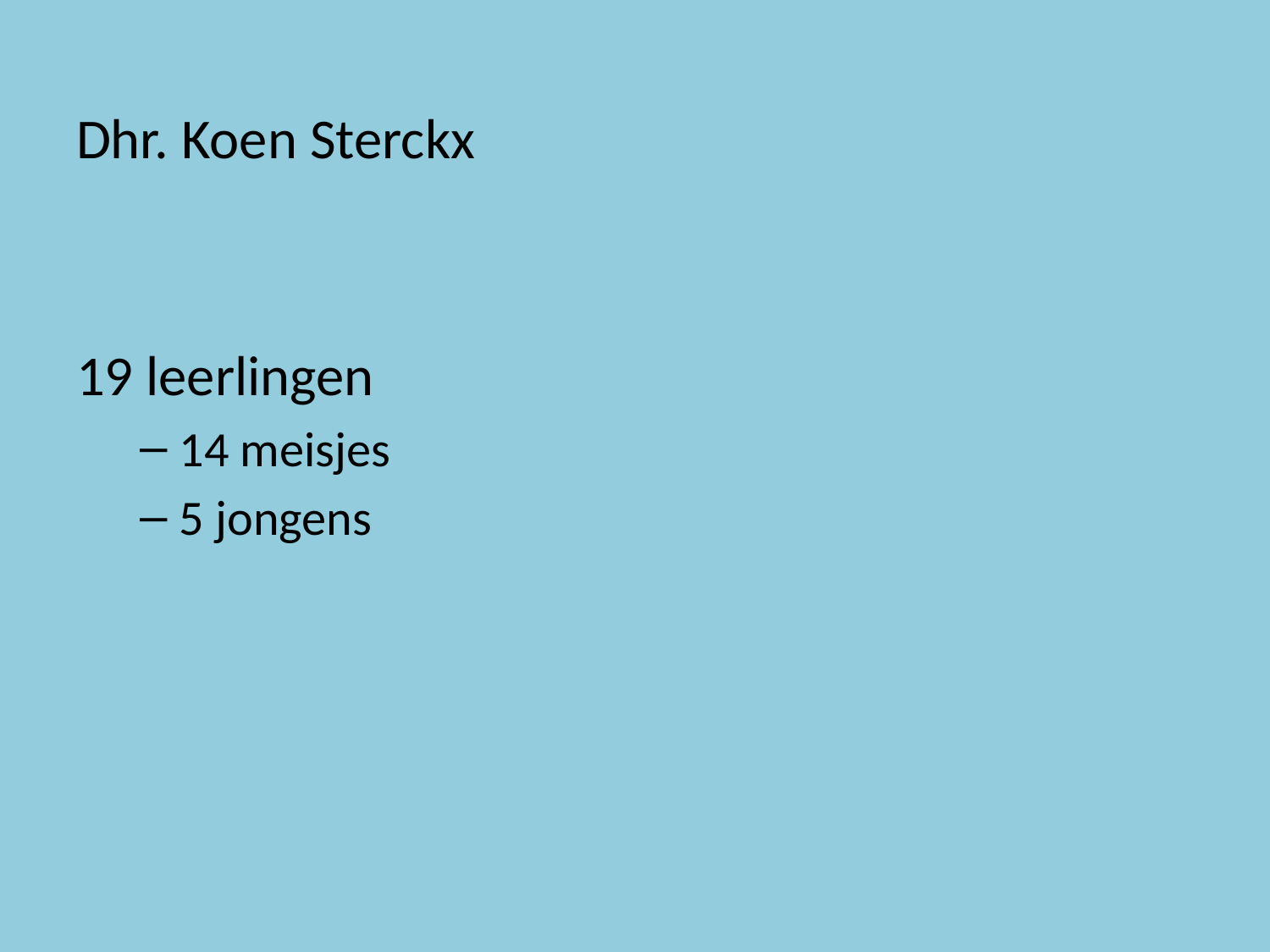

Dhr. Koen Sterckx

19 leerlingen
14 meisjes
5 jongens